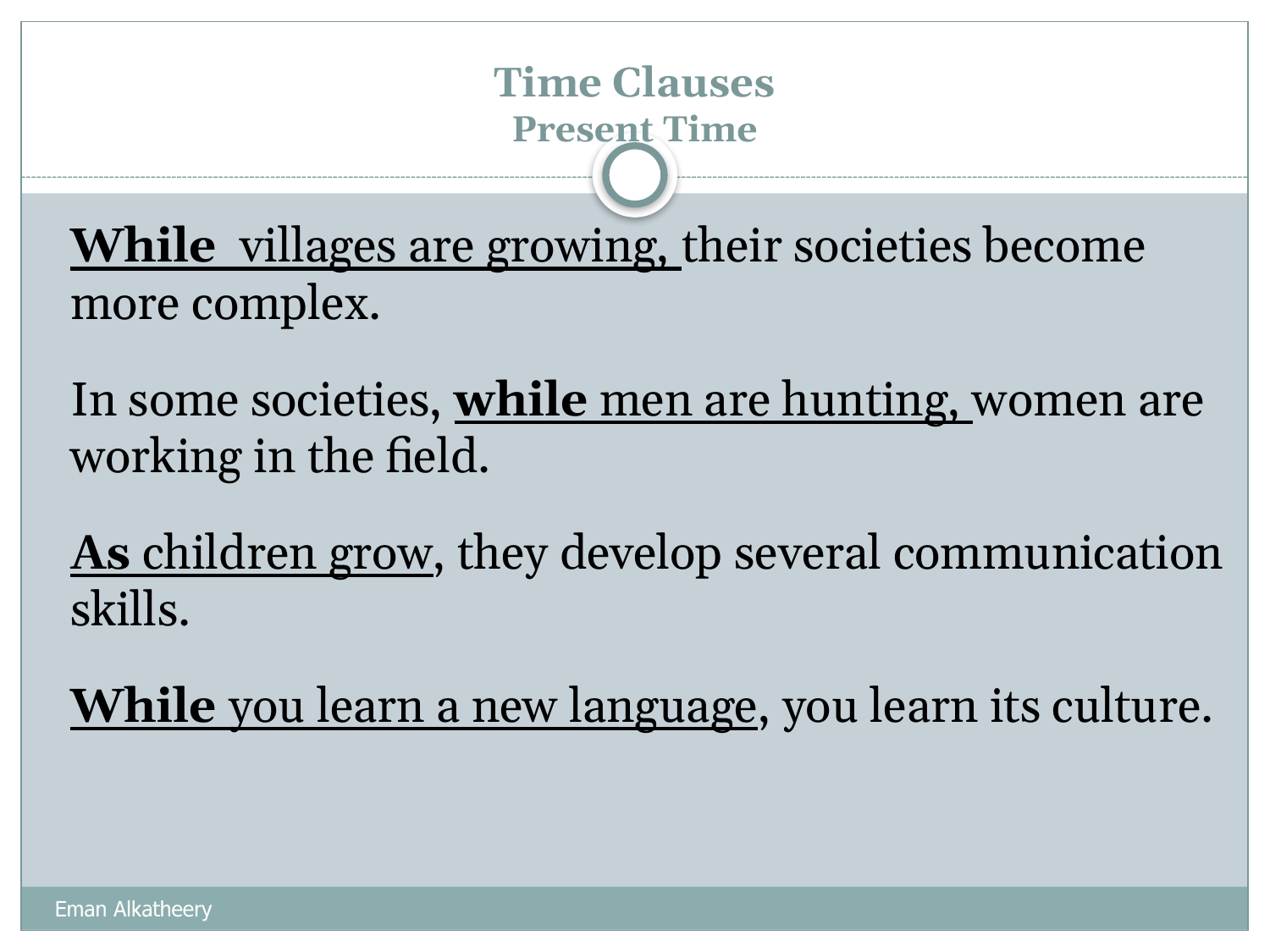

# Time Clauses Present Time
	While  villages are growing, their societies become more complex.

	In some societies, while men are hunting, women are working in the field.

	As children grow, they develop several communication skills.

	While you learn a new language, you learn its culture.
Eman Alkatheery